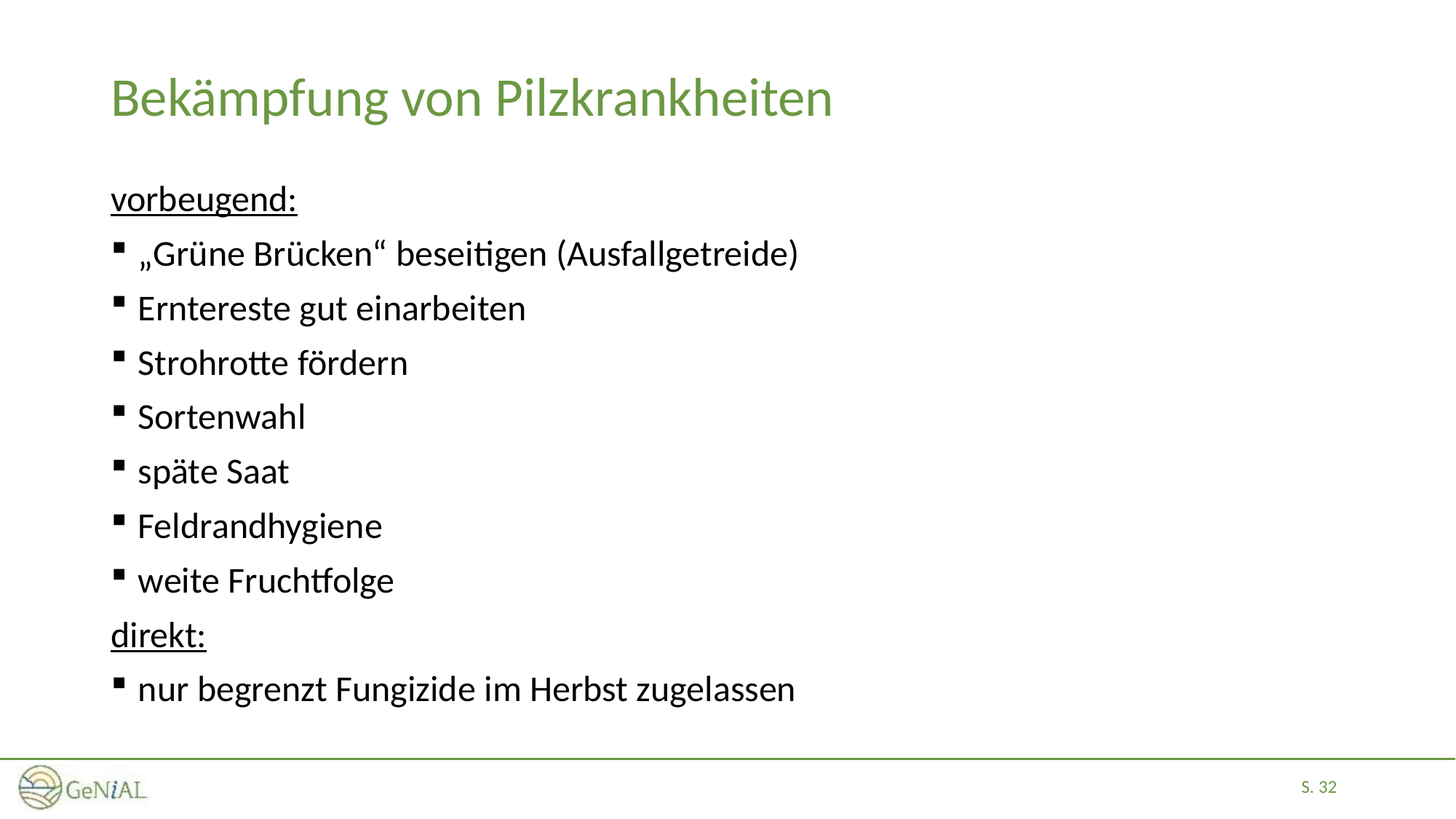

# Bekämpfung von Pilzkrankheiten
vorbeugend:
„Grüne Brücken“ beseitigen (Ausfallgetreide)
Erntereste gut einarbeiten
Strohrotte fördern
Sortenwahl
späte Saat
Feldrandhygiene
weite Fruchtfolge
direkt:
nur begrenzt Fungizide im Herbst zugelassen